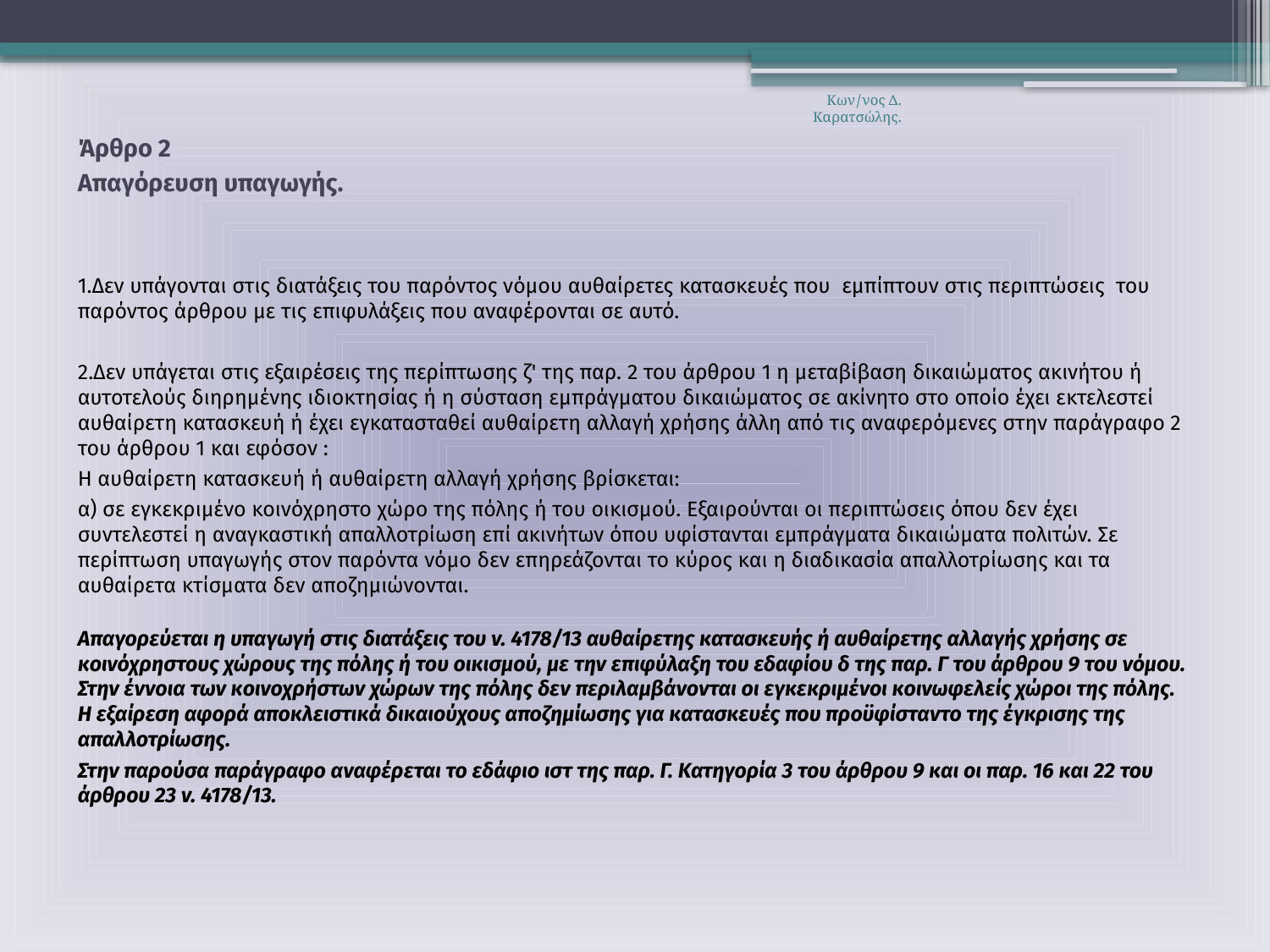

Κων/νος Δ. Καρατσώλης.
Άρθρο 2
Απαγόρευση υπαγωγής.

1.Δεν υπάγονται στις διατάξεις του παρόντος νόμου αυθαίρετες κατασκευές που  εμπίπτουν στις περιπτώσεις  του παρόντος άρθρου με τις επιφυλάξεις που αναφέρονται σε αυτό.

2.Δεν υπάγεται στις εξαιρέσεις της περίπτωσης ζ' της παρ. 2 του άρθρου 1 η μεταβίβαση δικαιώματος ακινήτου ή αυτοτελούς διηρημένης ιδιοκτησίας ή η σύσταση εμπράγματου δικαιώματος σε ακίνητο στο οποίο έχει εκτελεστεί αυθαίρετη κατασκευή ή έχει εγκατασταθεί αυθαίρετη αλλαγή χρήσης άλλη από τις αναφερόμενες στην παράγραφο 2 του άρθρου 1 και εφόσον :
Η αυθαίρετη κατασκευή ή αυθαίρετη αλλαγή χρήσης βρίσκεται:
α) σε εγκεκριμένο κοινόχρηστο χώρο της πόλης ή του οικισμού. Εξαιρούνται οι περιπτώσεις όπου δεν έχει συντελεστεί η αναγκαστική απαλλοτρίωση επί ακινήτων όπου υφίστανται εμπράγματα δικαιώματα πολιτών. Σε περίπτωση υπαγωγής στον παρόντα νόμο δεν επηρεάζονται το κύρος και η διαδικασία απαλλοτρίωσης και τα αυθαίρετα κτίσματα δεν αποζημιώνονται.

Απαγορεύεται η υπαγωγή στις διατάξεις του ν. 4178/13 αυθαίρετης κατασκευής ή αυθαίρετης αλλαγής χρήσης σε κοινόχρηστους χώρους της πόλης ή του οικισμού, με την επιφύλαξη του εδαφίου δ της παρ. Γ του άρθρου 9 του νόμου. Στην έννοια των κοινοχρήστων χώρων της πόλης δεν περιλαμβάνονται οι εγκεκριμένοι κοινωφελείς χώροι της πόλης. Η εξαίρεση αφορά αποκλειστικά δικαιούχους αποζημίωσης για κατασκευές που προϋφίσταντο της έγκρισης της απαλλοτρίωσης.
Στην παρούσα παράγραφο αναφέρεται το εδάφιο ιστ της παρ. Γ. Κατηγορία 3 του άρθρου 9 και οι παρ. 16 και 22 του άρθρου 23 ν. 4178/13.